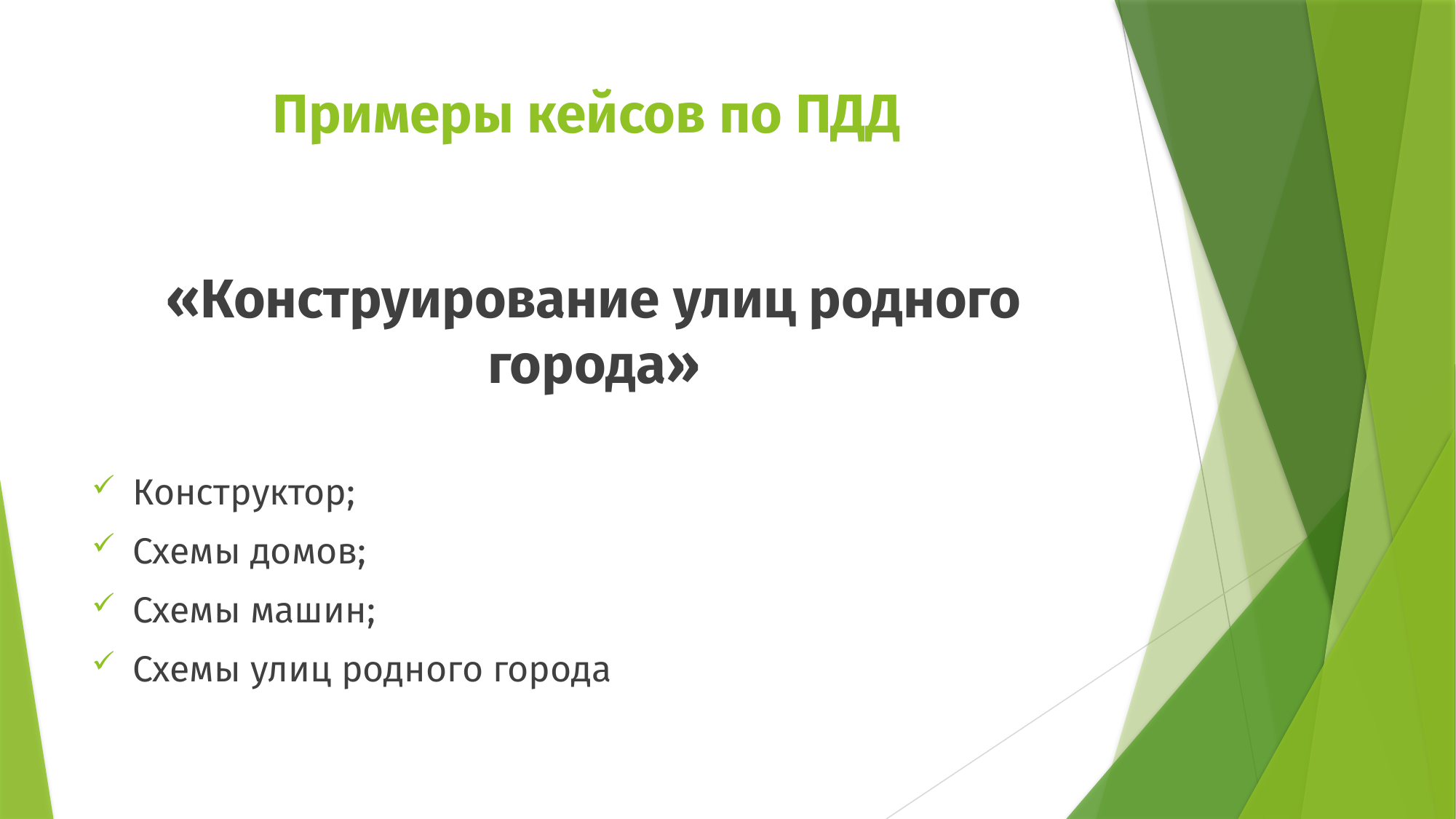

# Примеры кейсов по ПДД
«Конструирование улиц родного города»

Конструктор;
Схемы домов;
Схемы машин;
Схемы улиц родного города